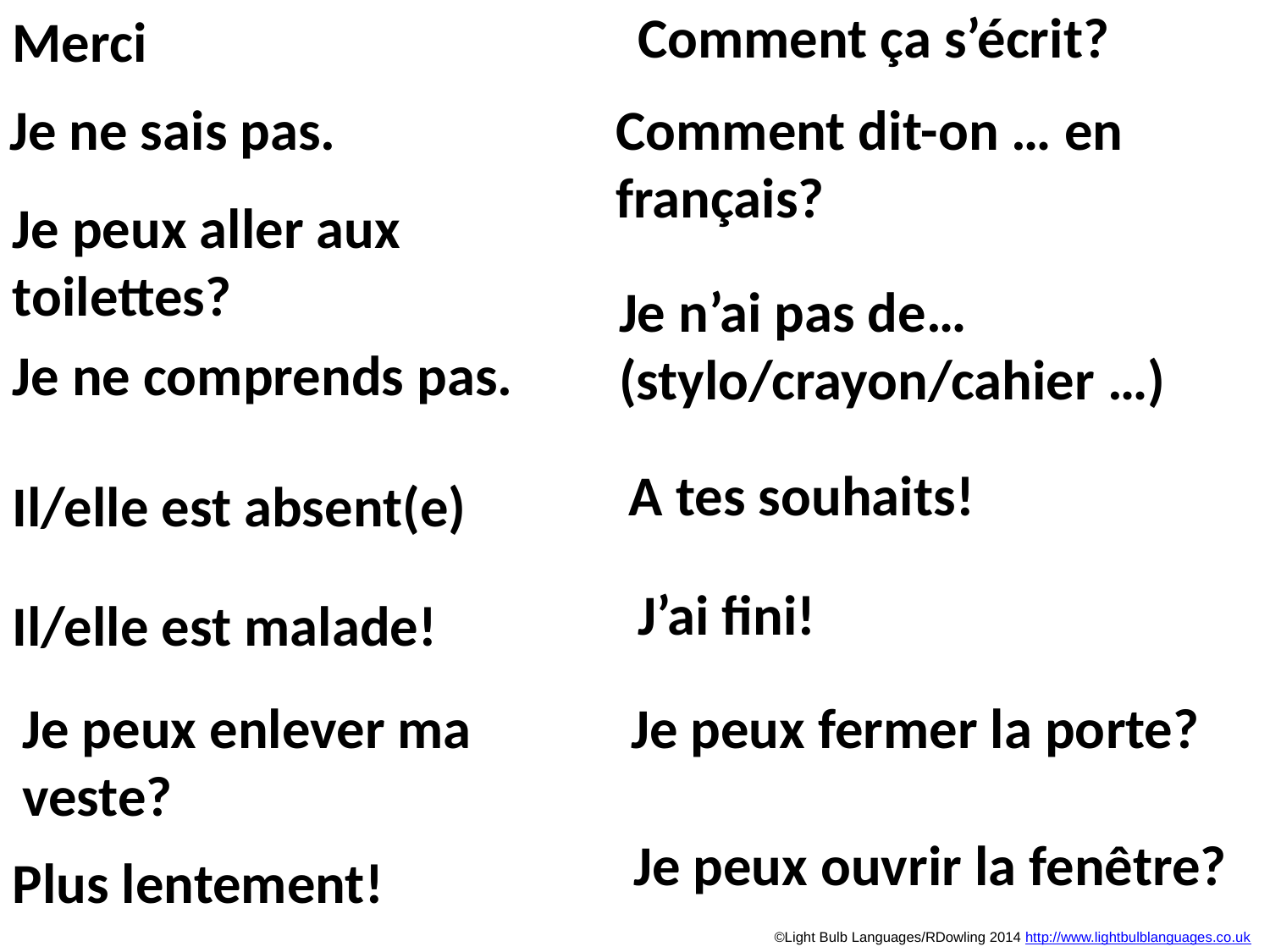

Merci

Comment ça s’écrit?

Je ne sais pas.

Comment dit-on … en français?

Je peux aller aux toilettes?

Je n’ai pas de… (stylo/crayon/cahier …)

Je ne comprends pas.

A tes souhaits!

Il/elle est absent(e)

J’ai fini!
Il/elle est malade!

Je peux enlever ma veste?

Je peux fermer la porte?
Je peux ouvrir la fenêtre?
Plus lentement!
©Light Bulb Languages/RDowling 2014 http://www.lightbulblanguages.co.uk